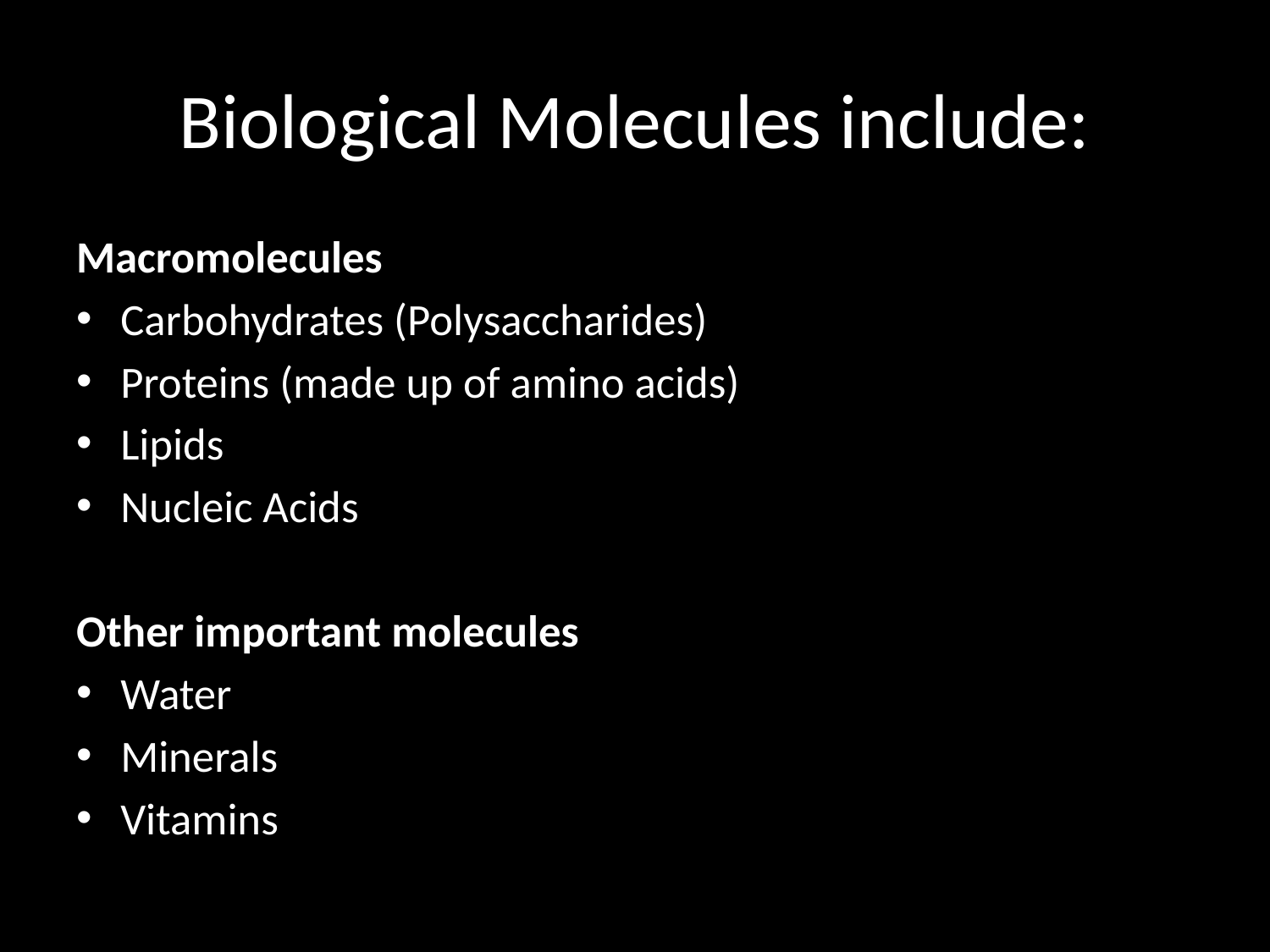

# Biological Molecules include:
Macromolecules
Carbohydrates (Polysaccharides)
Proteins (made up of amino acids)
Lipids
Nucleic Acids

Other important molecules
Water
Minerals
Vitamins